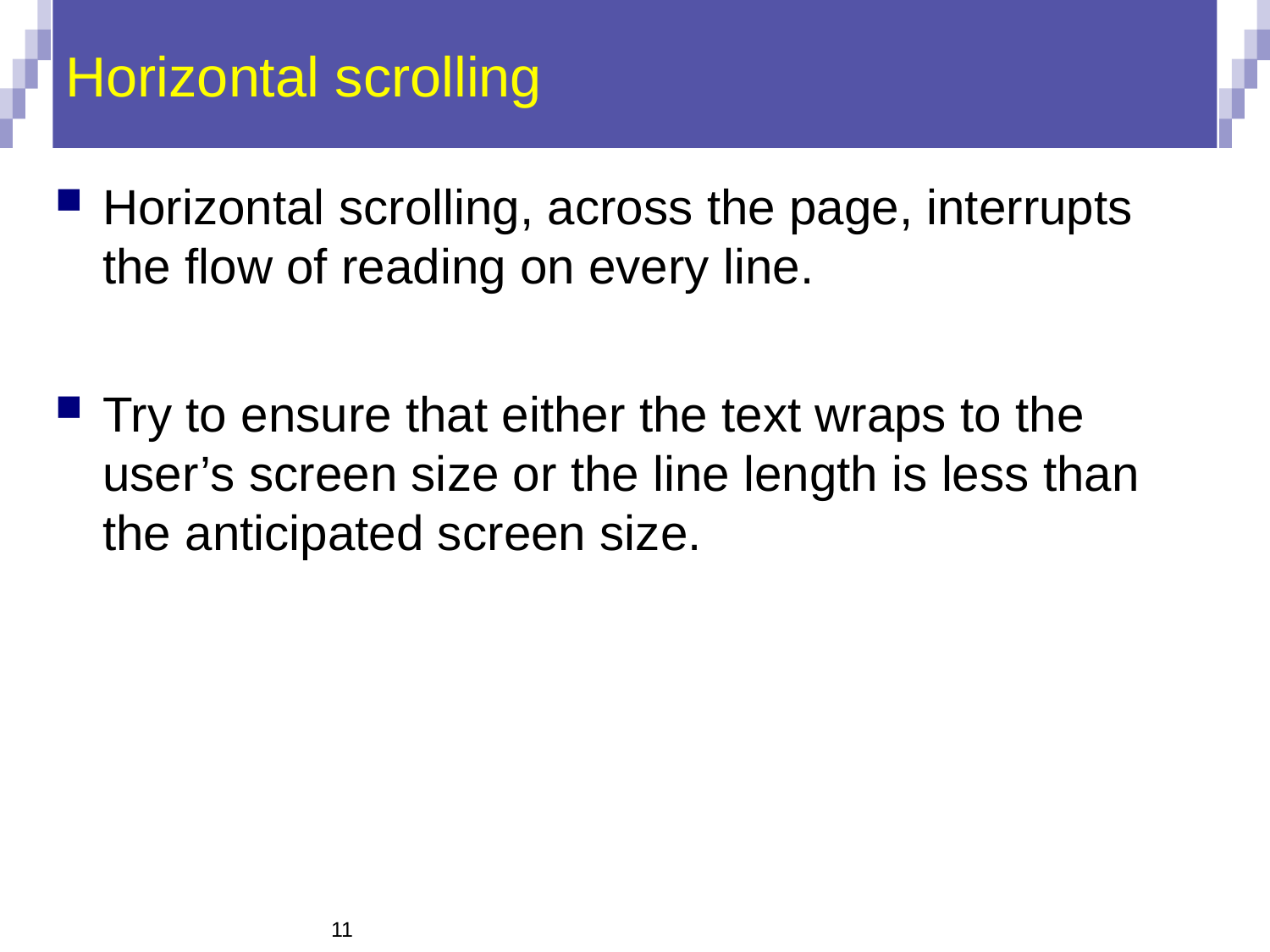

# Horizontal scrolling
Horizontal scrolling, across the page, interrupts the flow of reading on every line.

Try to ensure that either the text wraps to the user’s screen size or the line length is less than the anticipated screen size.

11